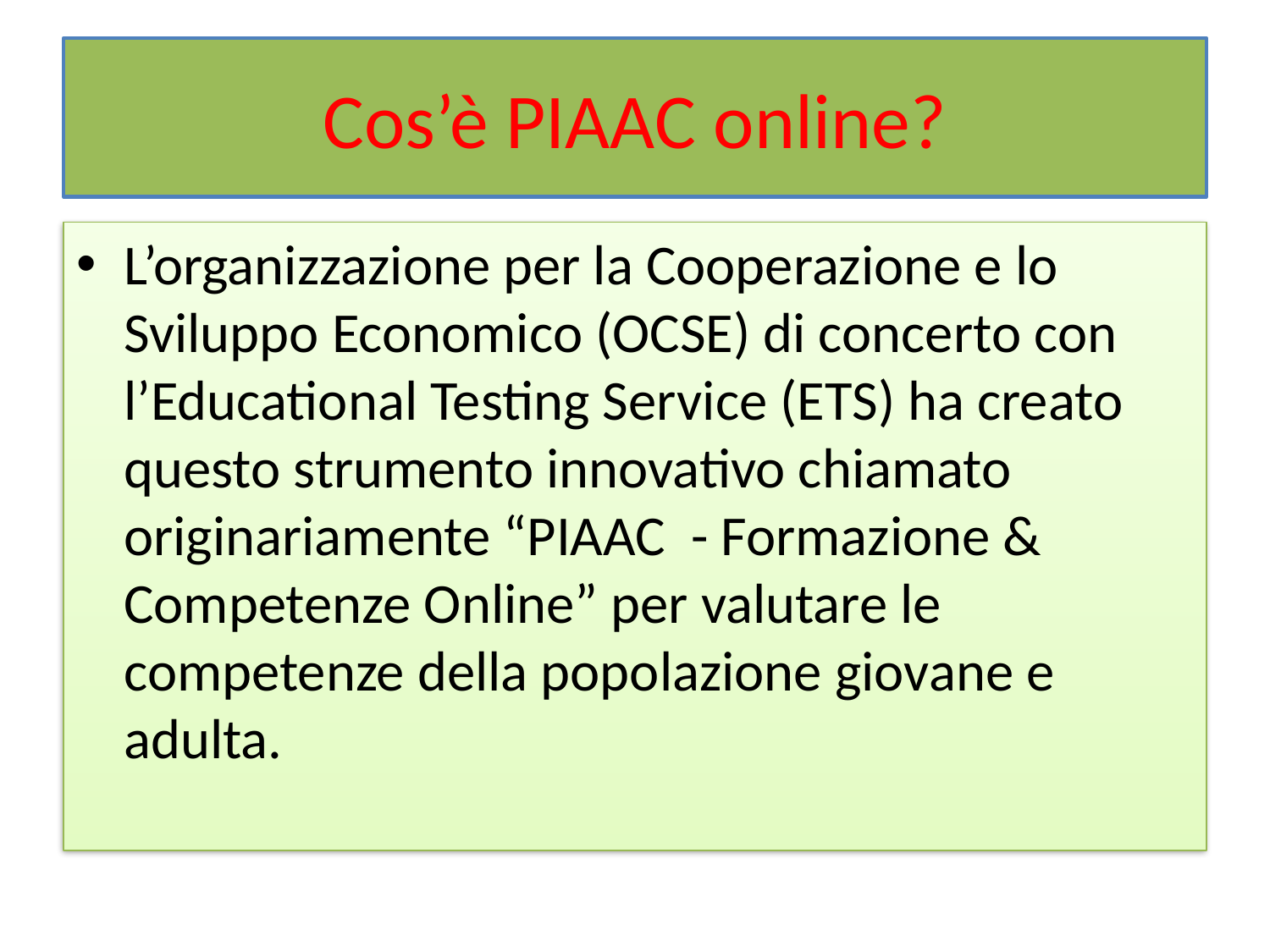

# Cos’è PIAAC online?
L’organizzazione per la Cooperazione e lo Sviluppo Economico (OCSE) di concerto con l’Educational Testing Service (ETS) ha creato questo strumento innovativo chiamato originariamente “PIAAC  - Formazione & Competenze Online” per valutare le competenze della popolazione giovane e adulta.